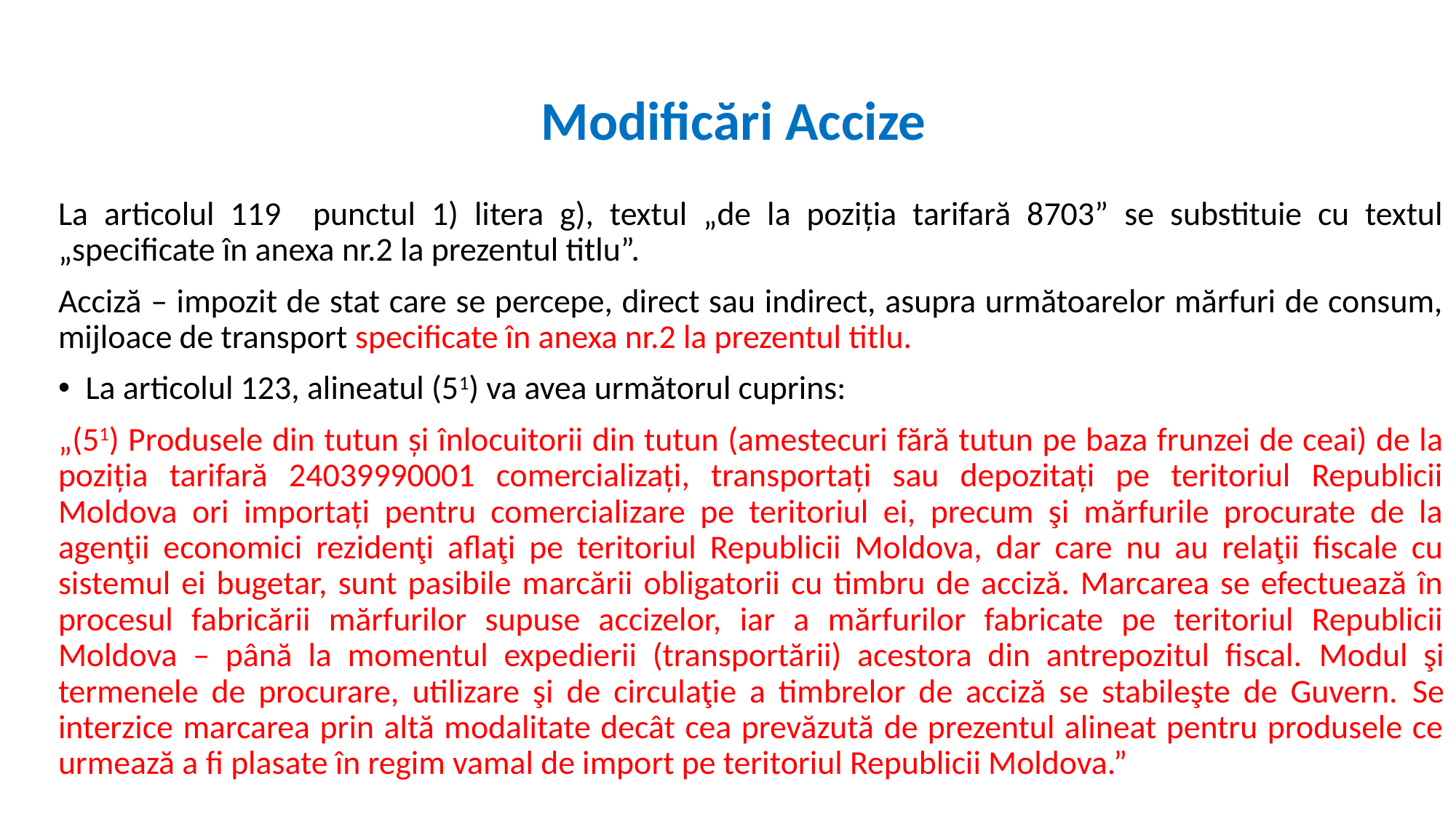

# Modificări Accize
La articolul 119  punctul 1) litera g), textul „de la poziția tarifară 8703” se substituie cu textul „specificate în anexa nr.2 la prezentul titlu”.
Acciză – impozit de stat care se percepe, direct sau indirect, asupra următoarelor mărfuri de consum, mijloace de transport specificate în anexa nr.2 la prezentul titlu.
La articolul 123, alineatul (51) va avea următorul cuprins:
„(51) Produsele din tutun și înlocuitorii din tutun (amestecuri fără tutun pe baza frunzei de ceai) de la poziția tarifară 24039990001 comercializați, transportați sau depozitați pe teritoriul Republicii Moldova ori importați pentru comercializare pe teritoriul ei, precum şi mărfurile procurate de la agenţii economici rezidenţi aflaţi pe teritoriul Republicii Moldova, dar care nu au relaţii fiscale cu sistemul ei bugetar, sunt pasibile marcării obligatorii cu timbru de acciză. Marcarea se efectuează în procesul fabricării mărfurilor supuse accizelor, iar a mărfurilor fabricate pe teritoriul Republicii Moldova – până la momentul expedierii (transportării) acestora din antrepozitul fiscal. Modul şi termenele de procurare, utilizare şi de circulaţie a timbrelor de acciză se stabileşte de Guvern. Se interzice marcarea prin altă modalitate decât cea prevăzută de prezentul alineat pentru produsele ce urmează a fi plasate în regim vamal de import pe teritoriul Republicii Moldova.”